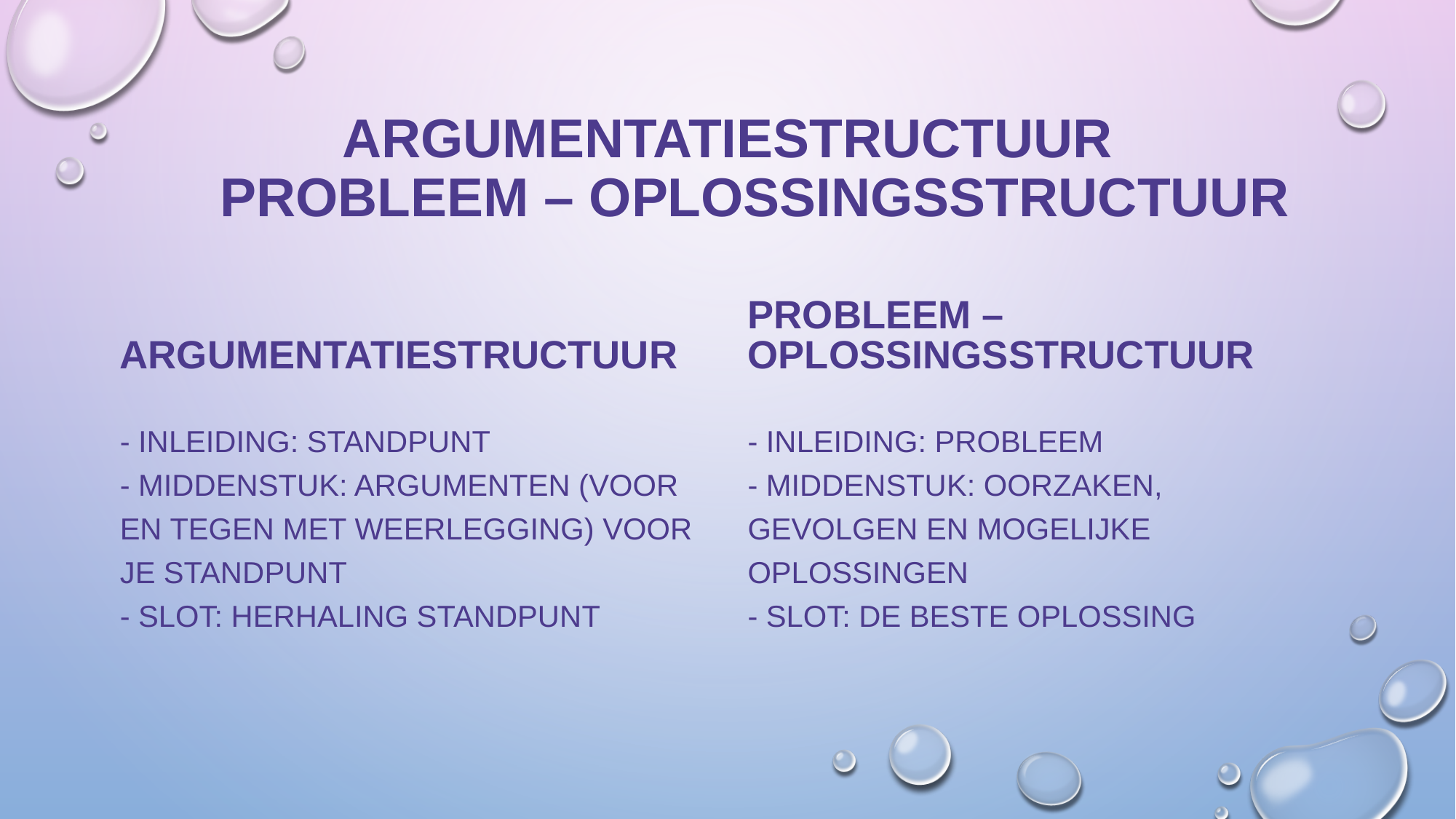

# Argumentatiestructuur Probleem – oplossingsstructuur
Probleem –oplossingsstructuur
Argumentatiestructuur
- Inleiding: standpunt
- Middenstuk: argumenten (voor en tegen met weerlegging) voor je standpunt
- Slot: herhaling standpunt
- Inleiding: probleem
- Middenstuk: oorzaken, gevolgen en mogelijke oplossingen
- Slot: de beste oplossing